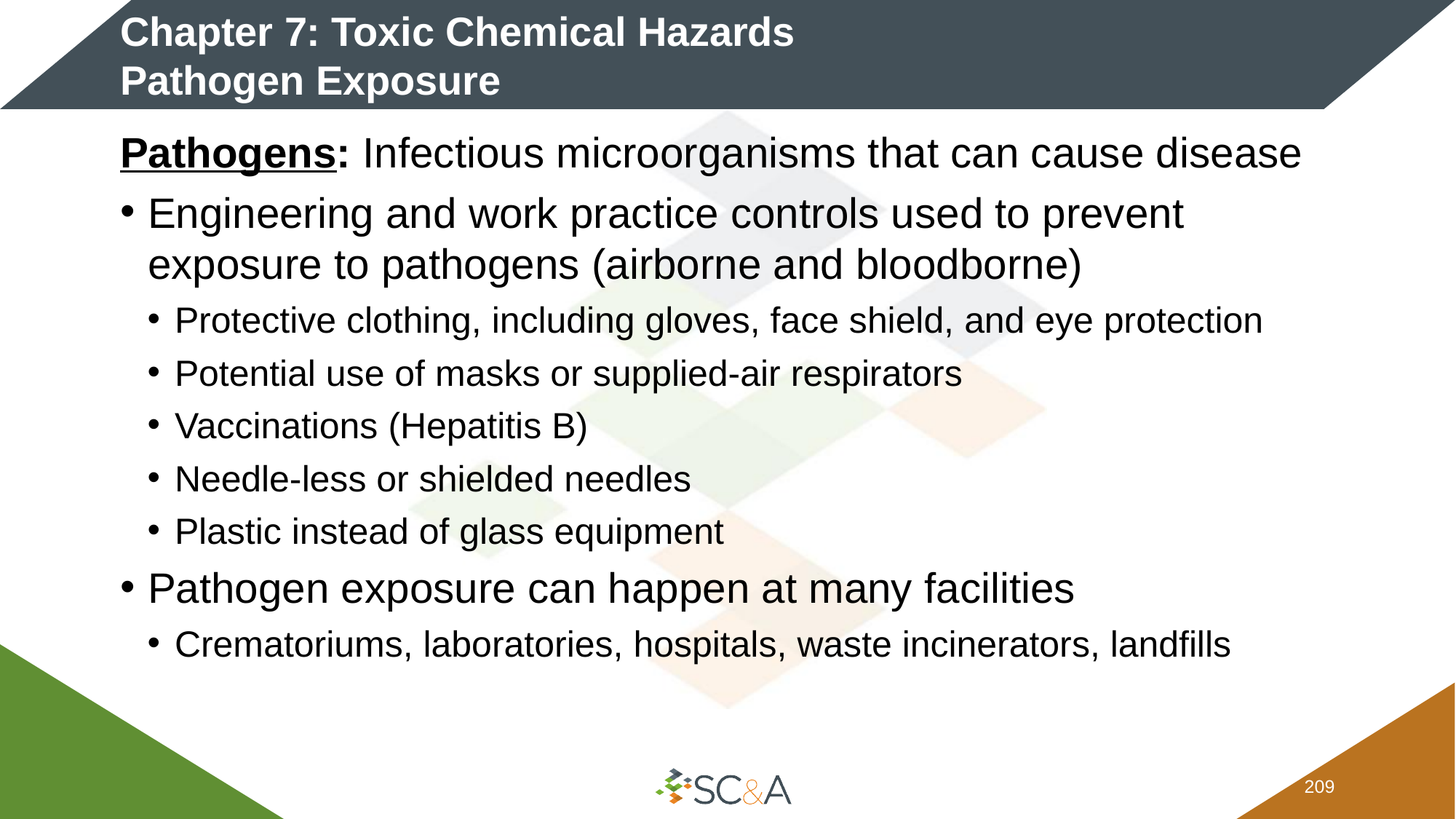

# Chapter 7: Toxic Chemical Hazards Pathogen Exposure
Pathogens: Infectious microorganisms that can cause disease
Engineering and work practice controls used to prevent exposure to pathogens (airborne and bloodborne)
Protective clothing, including gloves, face shield, and eye protection
Potential use of masks or supplied-air respirators
Vaccinations (Hepatitis B)
Needle-less or shielded needles
Plastic instead of glass equipment
Pathogen exposure can happen at many facilities
Crematoriums, laboratories, hospitals, waste incinerators, landfills
209